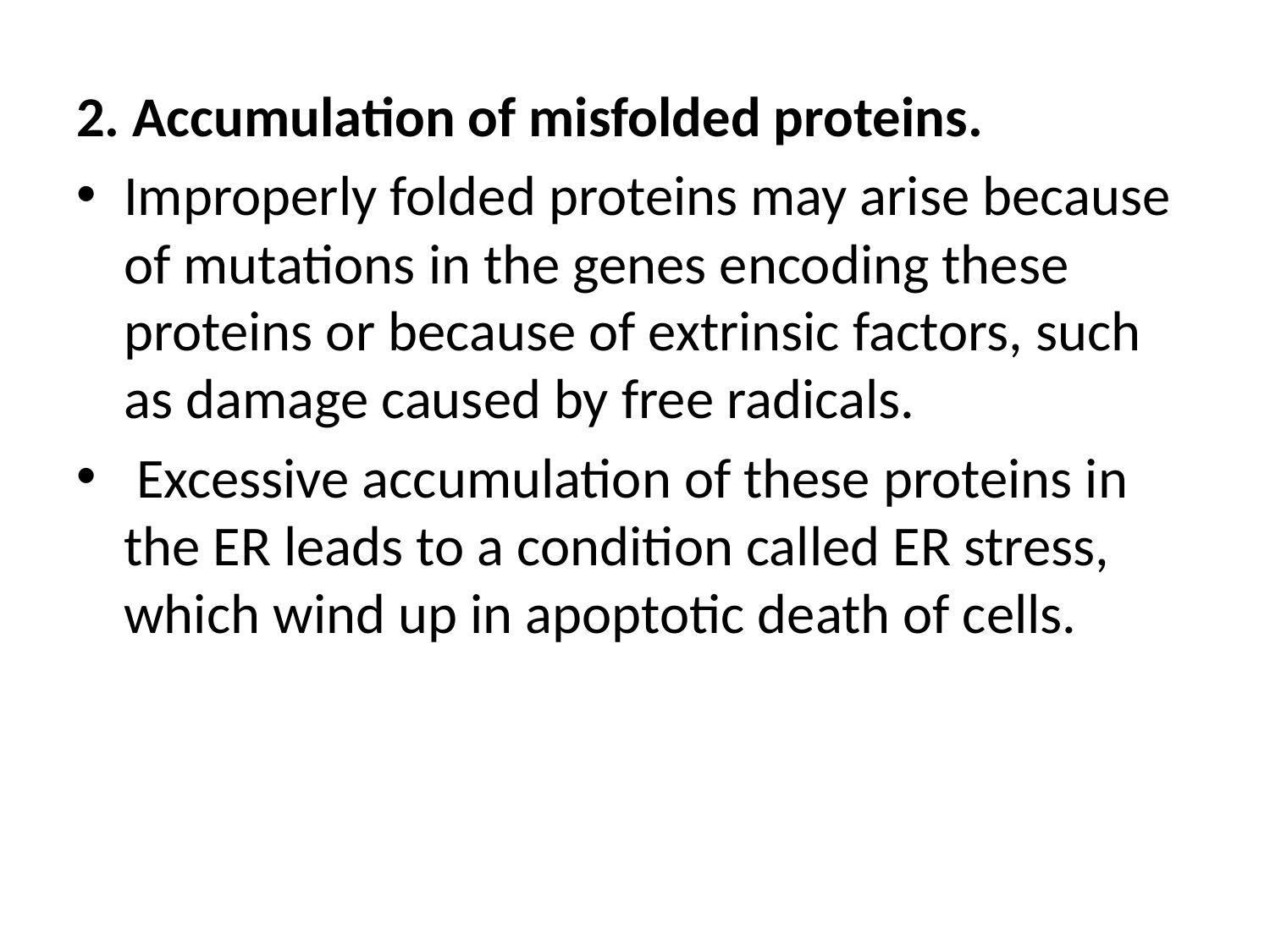

2. Accumulation of misfolded proteins.
Improperly folded proteins may arise because of mutations in the genes encoding these proteins or because of extrinsic factors, such as damage caused by free radicals.
 Excessive accumulation of these proteins in the ER leads to a condition called ER stress, which wind up in apoptotic death of cells.